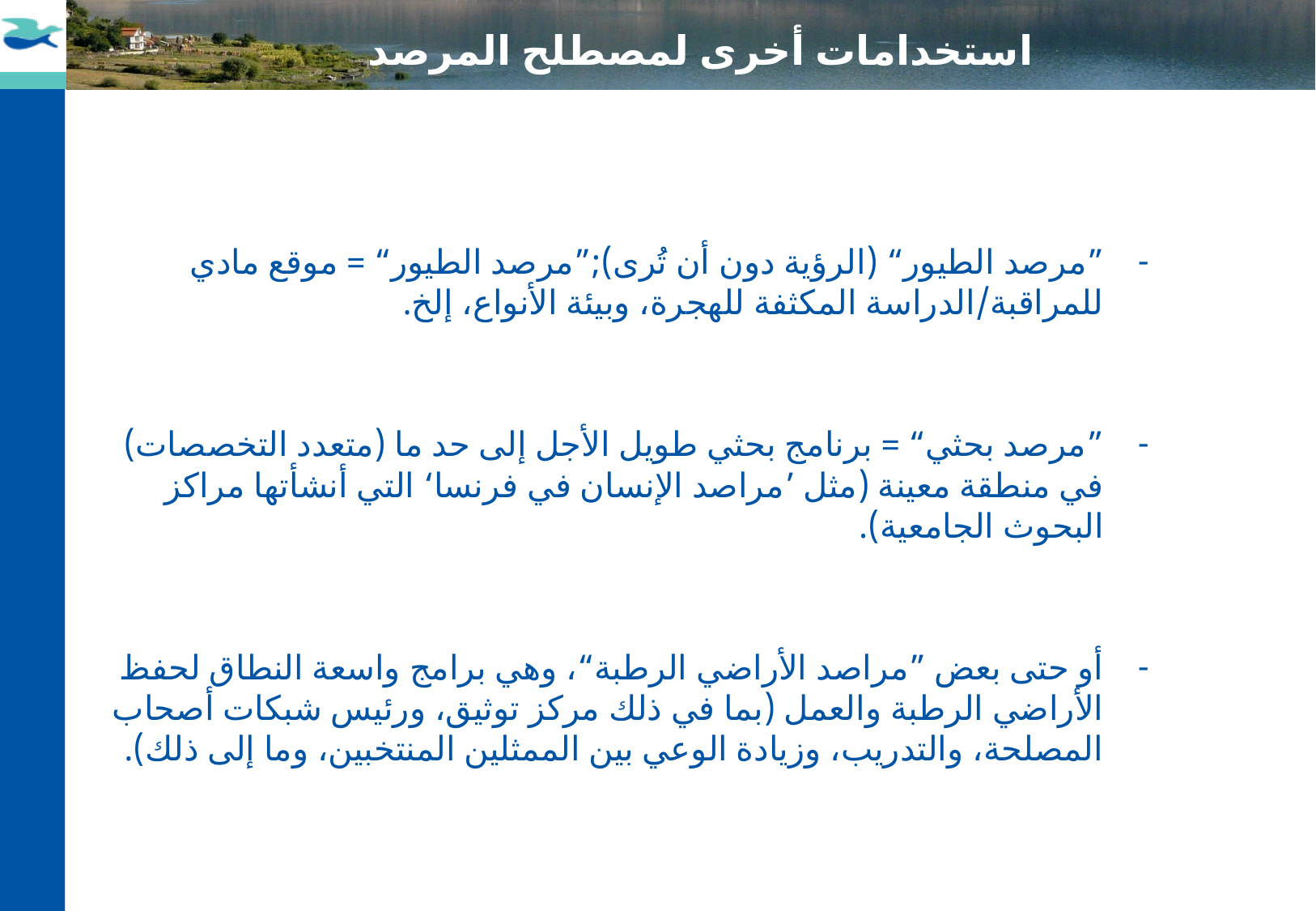

# استخدامات أخرى لمصطلح المرصد

”مرصد الطيور“ (الرؤية دون أن تُرى);”مرصد الطيور“ = موقع مادي للمراقبة/الدراسة المكثفة للهجرة، وبيئة الأنواع، إلخ.

”مرصد بحثي“ = برنامج بحثي طويل الأجل إلى حد ما (متعدد التخصصات) في منطقة معينة (مثل ’مراصد الإنسان في فرنسا‘ التي أنشأتها مراكز البحوث الجامعية).

أو حتى بعض ”مراصد الأراضي الرطبة“، وهي برامج واسعة النطاق لحفظ الأراضي الرطبة والعمل (بما في ذلك مركز توثيق، ورئيس شبكات أصحاب المصلحة، والتدريب، وزيادة الوعي بين الممثلين المنتخبين، وما إلى ذلك).